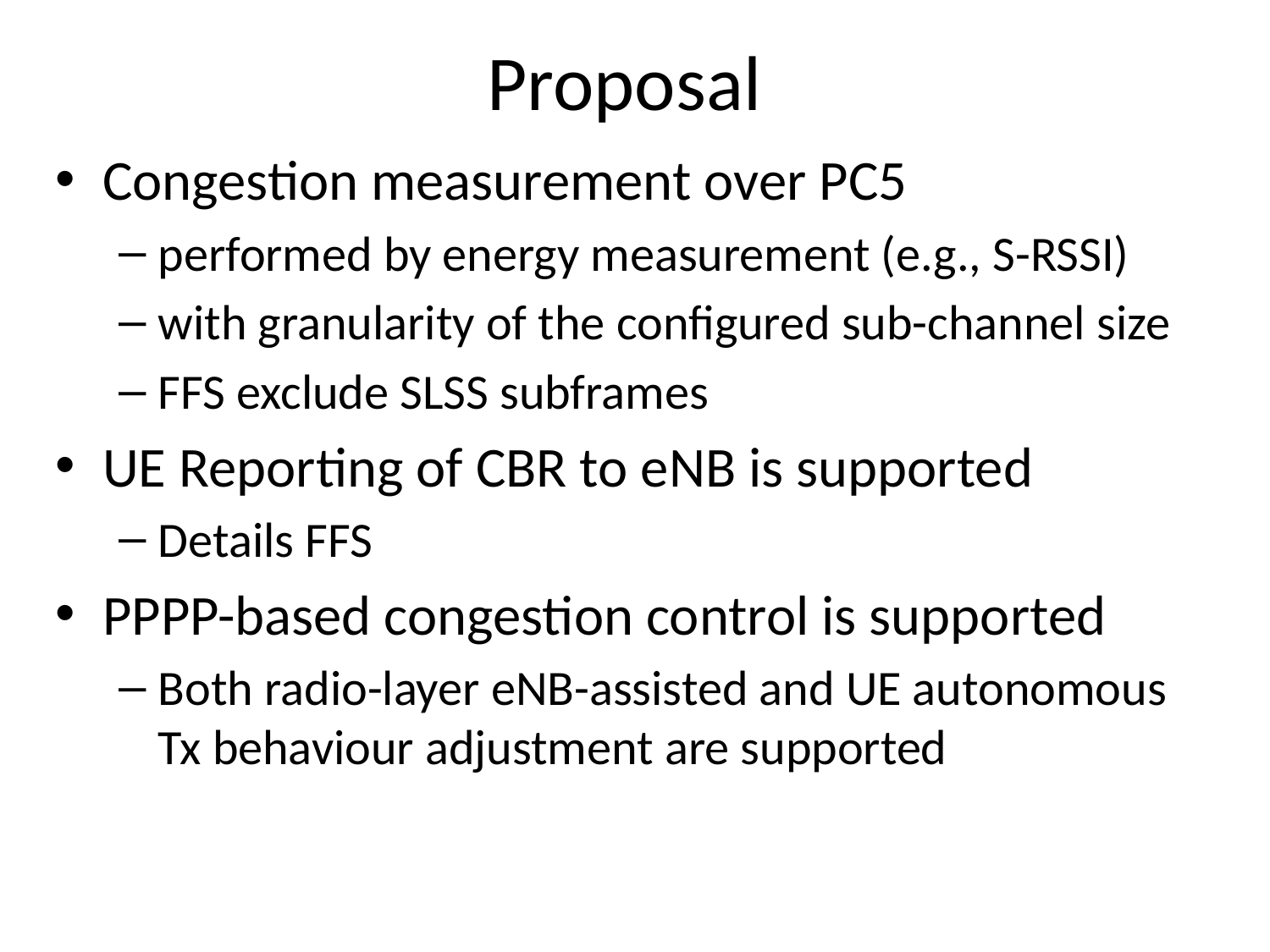

# Proposal
Congestion measurement over PC5
performed by energy measurement (e.g., S-RSSI)
with granularity of the configured sub-channel size
FFS exclude SLSS subframes
UE Reporting of CBR to eNB is supported
Details FFS
PPPP-based congestion control is supported
Both radio-layer eNB-assisted and UE autonomous Tx behaviour adjustment are supported